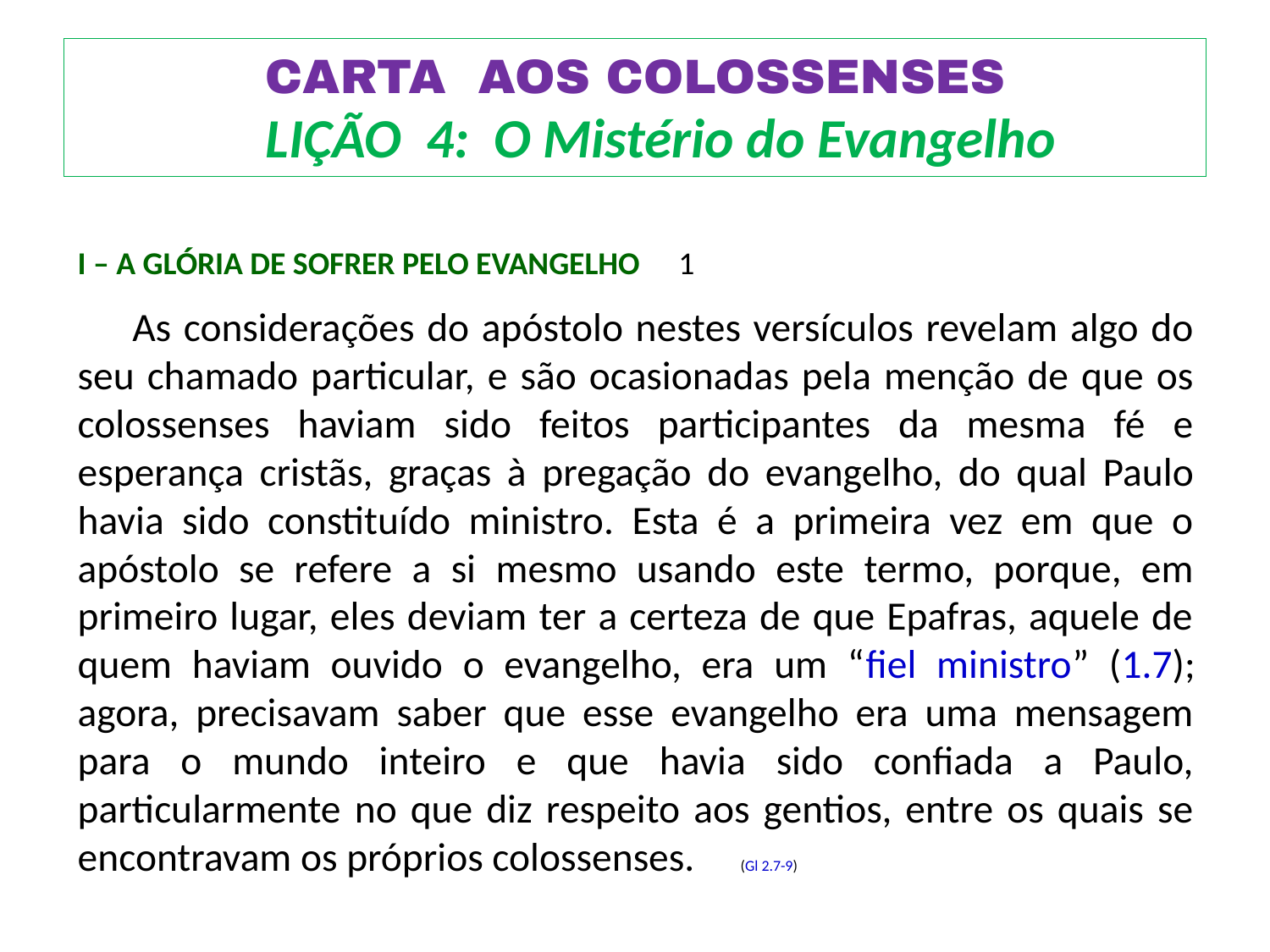

# CARTA  AOS COLOSSENSES LIÇÃO  4:  O Mistério do Evangelho
I – A GLÓRIA DE SOFRER PELO EVANGELHO			1

	As considerações do apóstolo nestes versículos revelam algo do seu chamado particular, e são ocasionadas pela menção de que os colossenses haviam sido feitos participantes da mesma fé e esperança cristãs, graças à pregação do evangelho, do qual Paulo havia sido constituído ministro. Esta é a primeira vez em que o apóstolo se refere a si mesmo usando este termo, porque, em primeiro lugar, eles deviam ter a certeza de que Epafras, aquele de quem haviam ouvido o evangelho, era um “fiel ministro” (1.7); agora, precisavam saber que esse evangelho era uma mensagem para o mundo inteiro e que havia sido confiada a Paulo, particularmente no que diz respeito aos gentios, entre os quais se encontravam os próprios colossenses.	 (Gl 2.7-9)